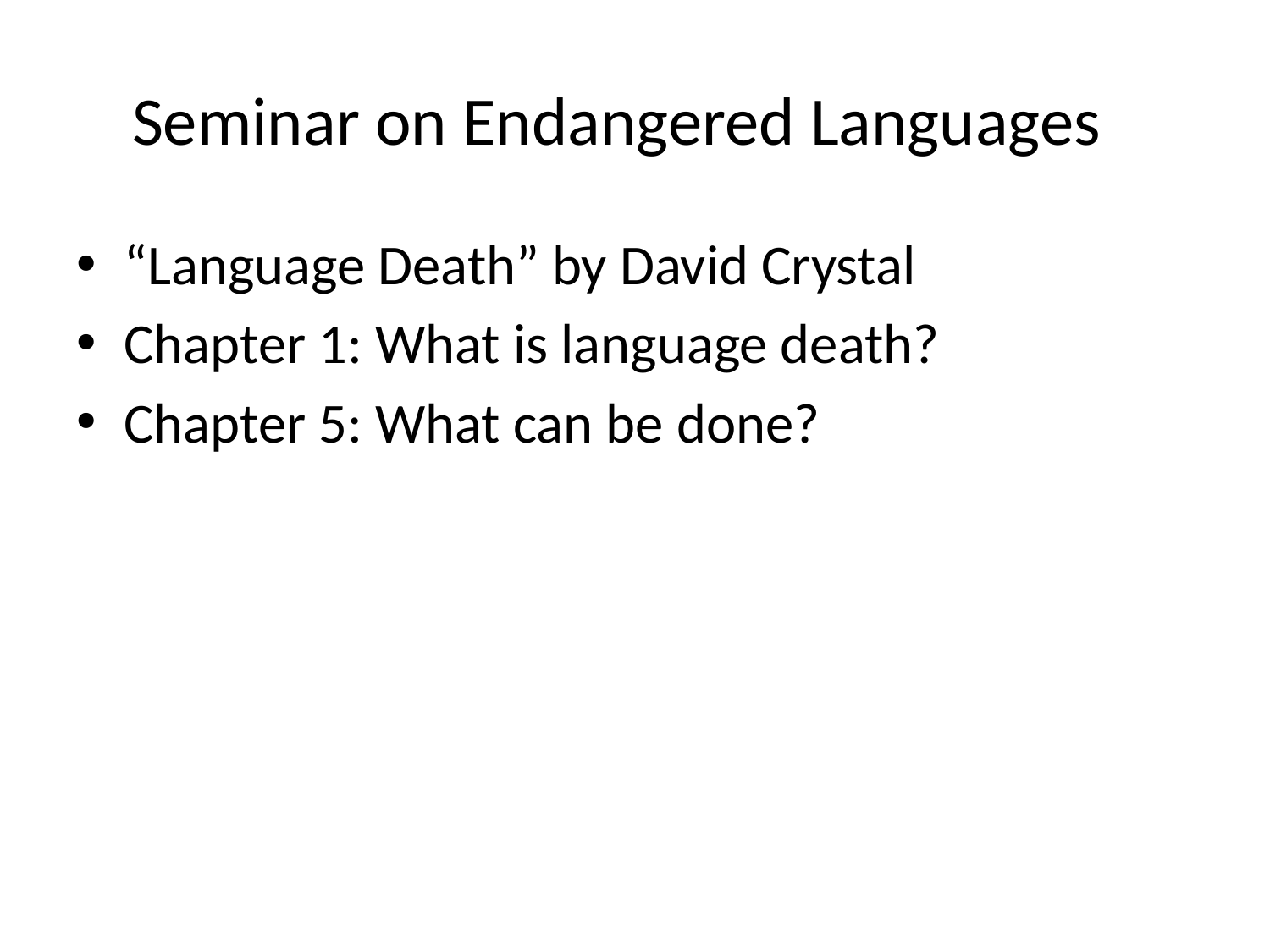

# Seminar on Endangered Languages
“Language Death” by David Crystal
Chapter 1: What is language death?
Chapter 5: What can be done?